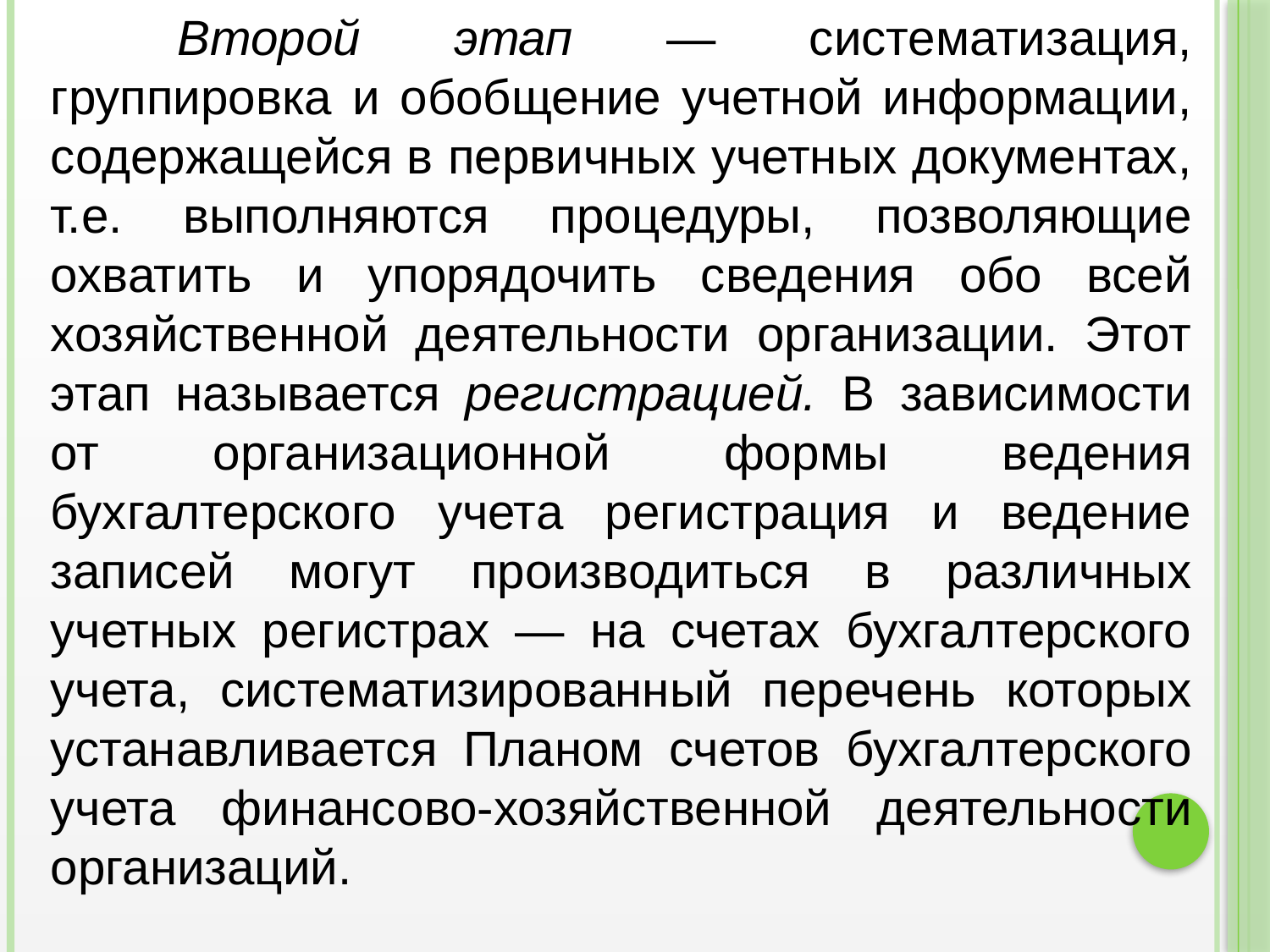

Второй этап — систематизация, группировка и обобщение учетной информации, содержащейся в первичных учетных документах, т.е. выполняются процедуры, позволяющие охватить и упорядочить сведения обо всей хозяйственной деятельности организации. Этот этап называется регистрацией. В зависимости от организационной формы ведения бухгалтерского учета регистрация и ведение записей могут производиться в различных учетных регистрах — на счетах бухгалтерского учета, систематизированный перечень которых устанавливается Планом счетов бухгалтерского учета финансово-хозяйственной деятельности организаций.